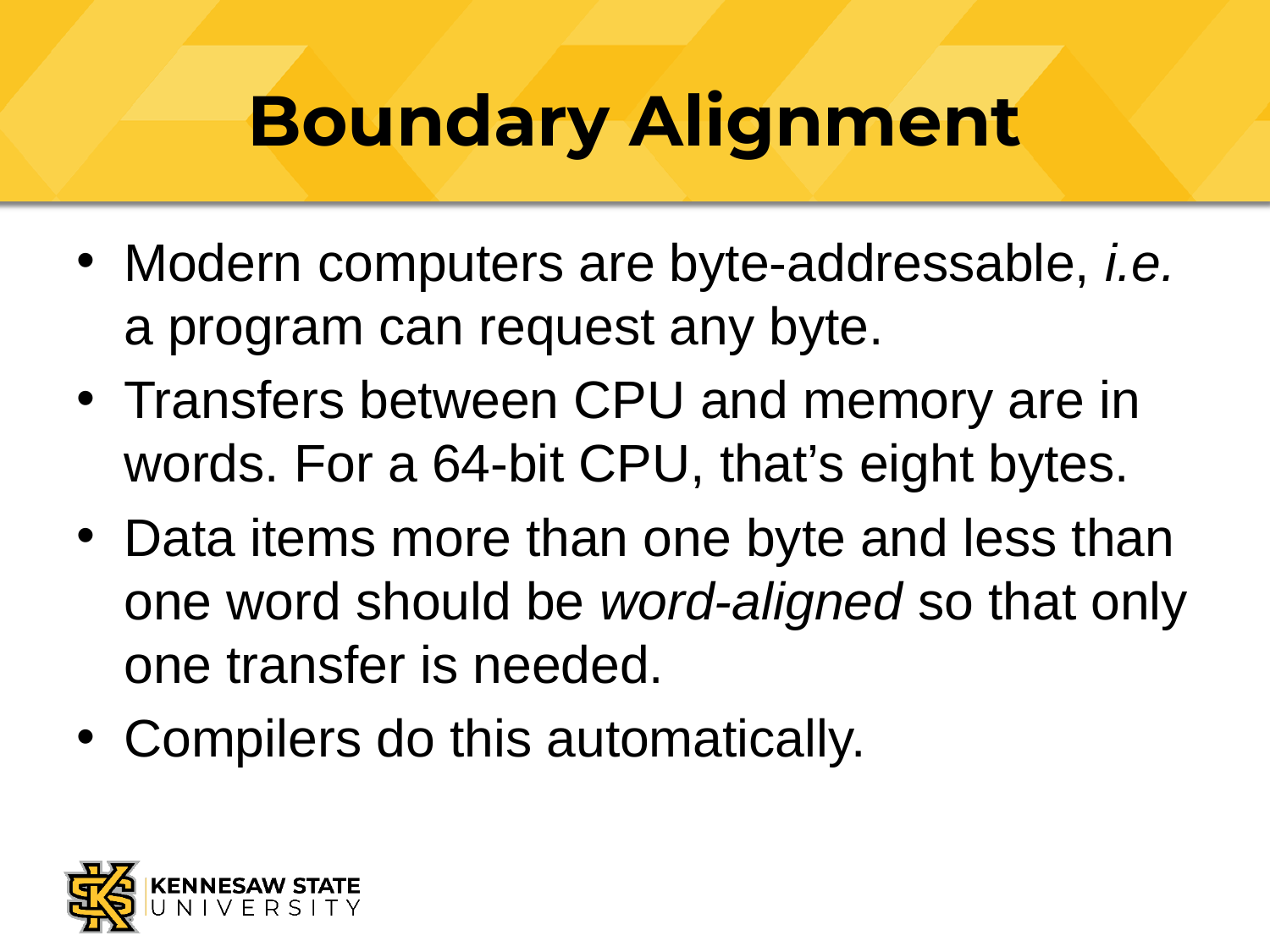

# Boundary Alignment
Modern computers are byte-addressable, i.e. a program can request any byte.
Transfers between CPU and memory are in words. For a 64-bit CPU, that’s eight bytes.
Data items more than one byte and less than one word should be word-aligned so that only one transfer is needed.
Compilers do this automatically.